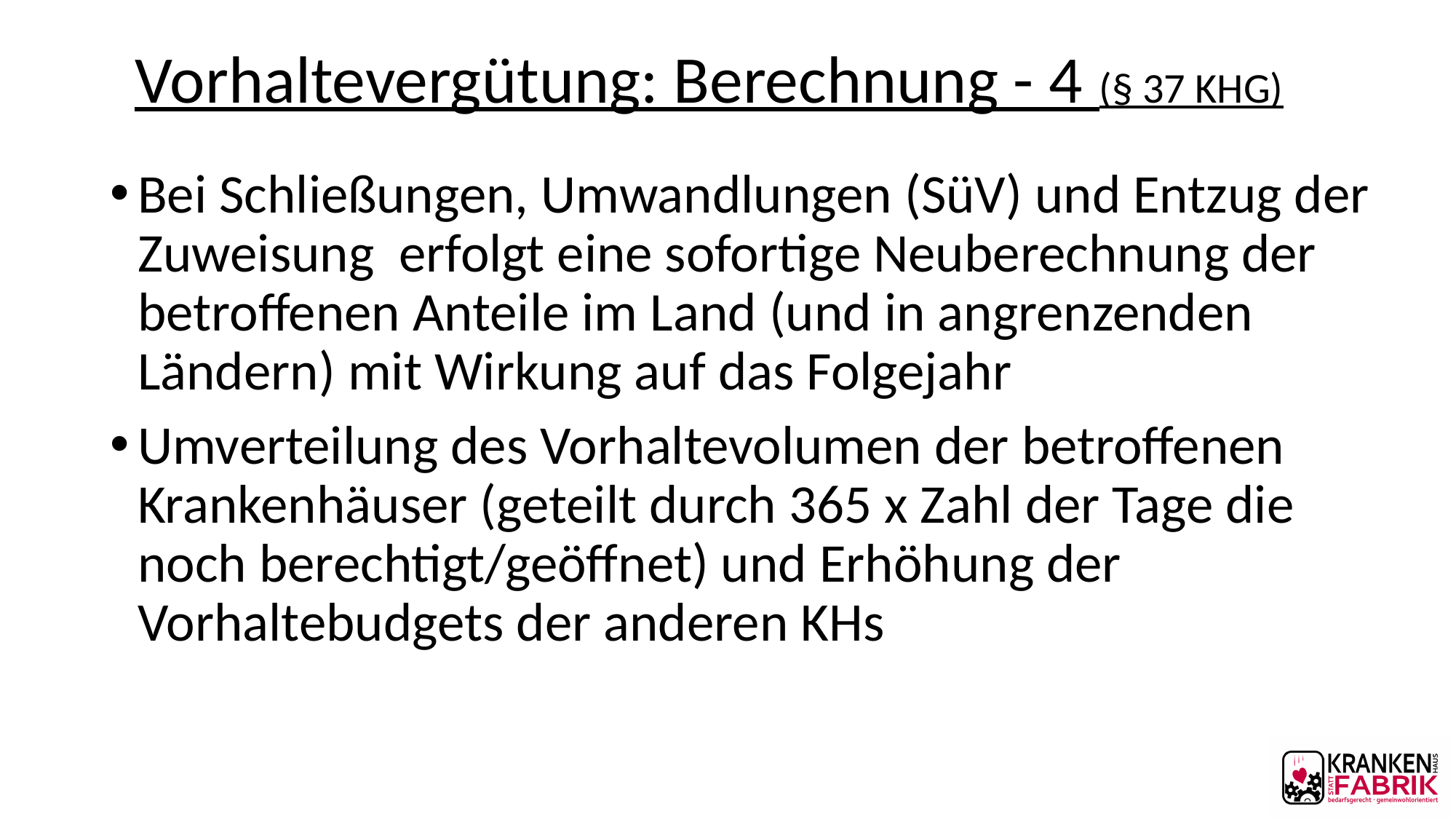

# Vorhaltevergütung: Berechnung - 4 (§ 37 KHG)
Bei Schließungen, Umwandlungen (SüV) und Entzug der Zuweisung  erfolgt eine sofortige Neuberechnung der betroffenen Anteile im Land (und in angrenzenden Ländern) mit Wirkung auf das Folgejahr
Umverteilung des Vorhaltevolumen der betroffenen Krankenhäuser (geteilt durch 365 x Zahl der Tage die noch berechtigt/geöffnet) und Erhöhung der Vorhaltebudgets der anderen KHs